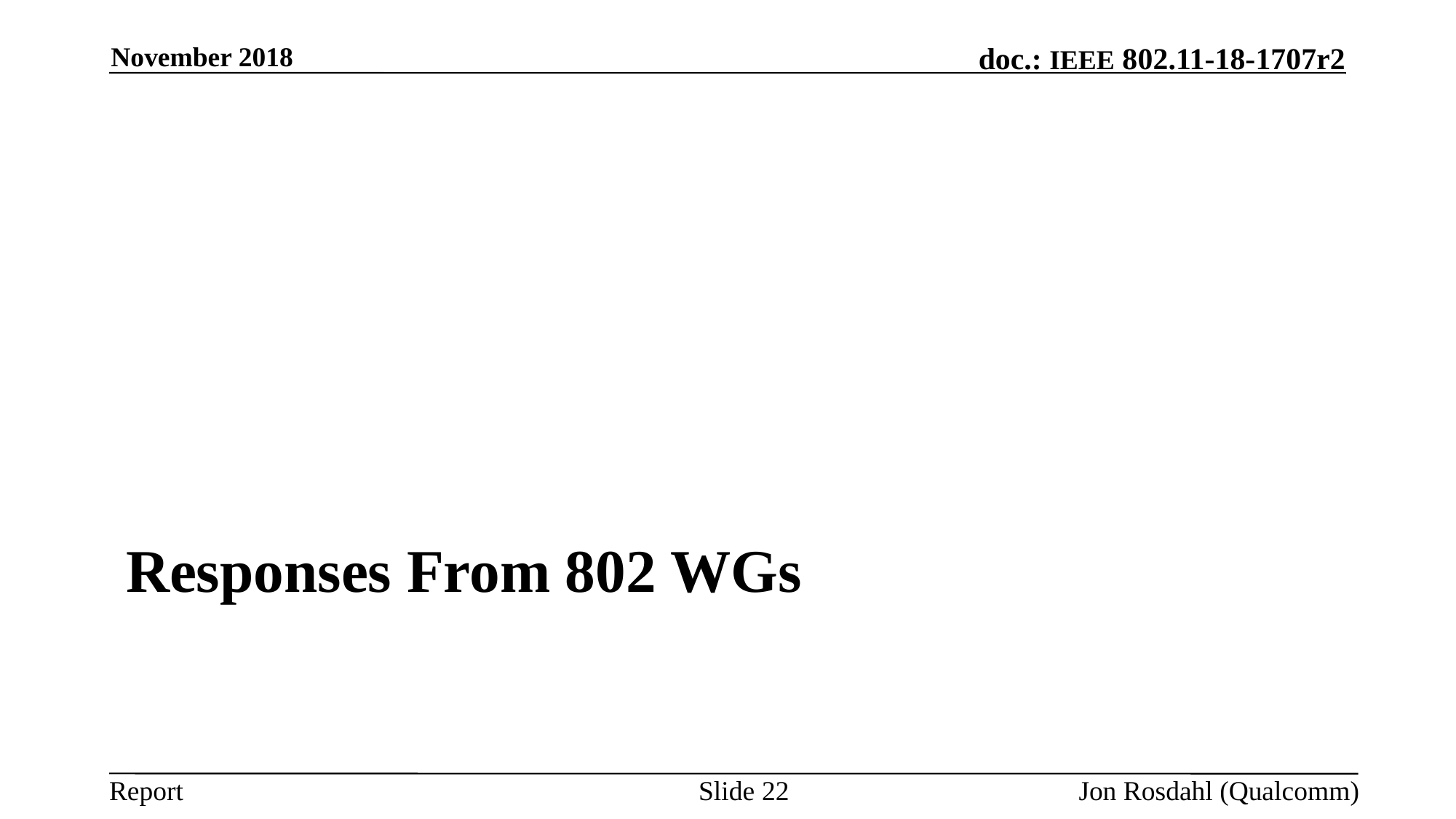

November 2018

# Responses From 802 WGs
Slide 22
Jon Rosdahl (Qualcomm)